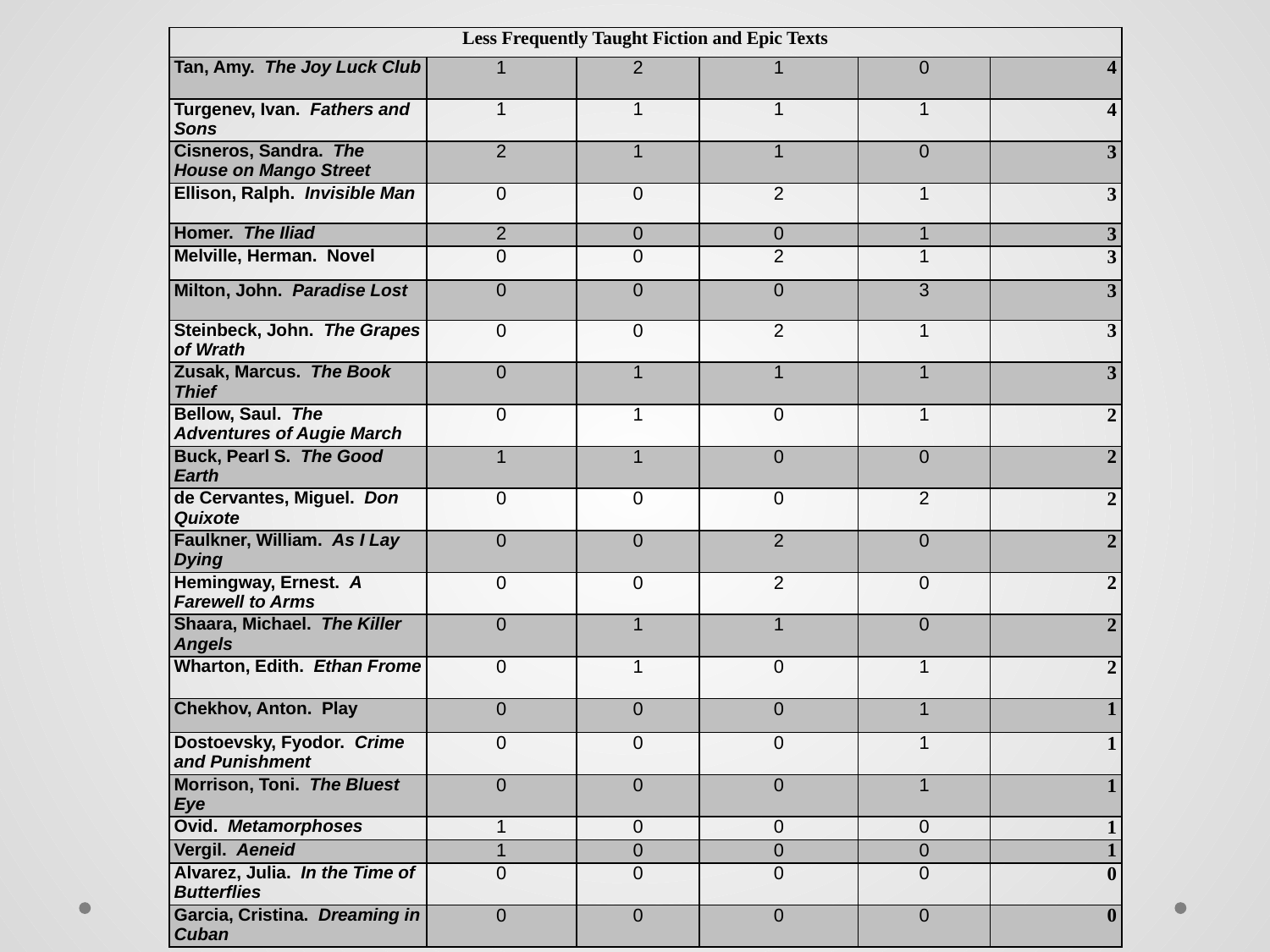

| Less Frequently Taught Fiction and Epic Texts |  |  |  |  |  |
| --- | --- | --- | --- | --- | --- |
| Tan, Amy. The Joy Luck Club | 1 | 2 | 1 | 0 | 4 |
| Turgenev, Ivan. Fathers and Sons | 1 | 1 | 1 | 1 | 4 |
| Cisneros, Sandra. The House on Mango Street | 2 | 1 | 1 | 0 | 3 |
| Ellison, Ralph. Invisible Man | 0 | 0 | 2 | 1 | 3 |
| Homer. The Iliad | 2 | 0 | 0 | 1 | 3 |
| Melville, Herman. Novel | 0 | 0 | 2 | 1 | 3 |
| Milton, John. Paradise Lost | 0 | 0 | 0 | 3 | 3 |
| Steinbeck, John. The Grapes of Wrath | 0 | 0 | 2 | 1 | 3 |
| Zusak, Marcus. The Book Thief | 0 | 1 | 1 | 1 | 3 |
| Bellow, Saul. The Adventures of Augie March | 0 | 1 | 0 | 1 | 2 |
| Buck, Pearl S. The Good Earth | 1 | 1 | 0 | 0 | 2 |
| de Cervantes, Miguel. Don Quixote | 0 | 0 | 0 | 2 | 2 |
| Faulkner, William. As I Lay Dying | 0 | 0 | 2 | 0 | 2 |
| Hemingway, Ernest. A Farewell to Arms | 0 | 0 | 2 | 0 | 2 |
| Shaara, Michael. The Killer Angels | 0 | 1 | 1 | 0 | 2 |
| Wharton, Edith. Ethan Frome | 0 | 1 | 0 | 1 | 2 |
| Chekhov, Anton. Play | 0 | 0 | 0 | 1 | 1 |
| Dostoevsky, Fyodor. Crime and Punishment | 0 | 0 | 0 | 1 | 1 |
| Morrison, Toni. The Bluest Eye | 0 | 0 | 0 | 1 | 1 |
| Ovid. Metamorphoses | 1 | 0 | 0 | 0 | 1 |
| Vergil. Aeneid | 1 | 0 | 0 | 0 | 1 |
| Alvarez, Julia. In the Time of Butterflies | 0 | 0 | 0 | 0 | 0 |
| Garcia, Cristina. Dreaming in Cuban | 0 | 0 | 0 | 0 | 0 |